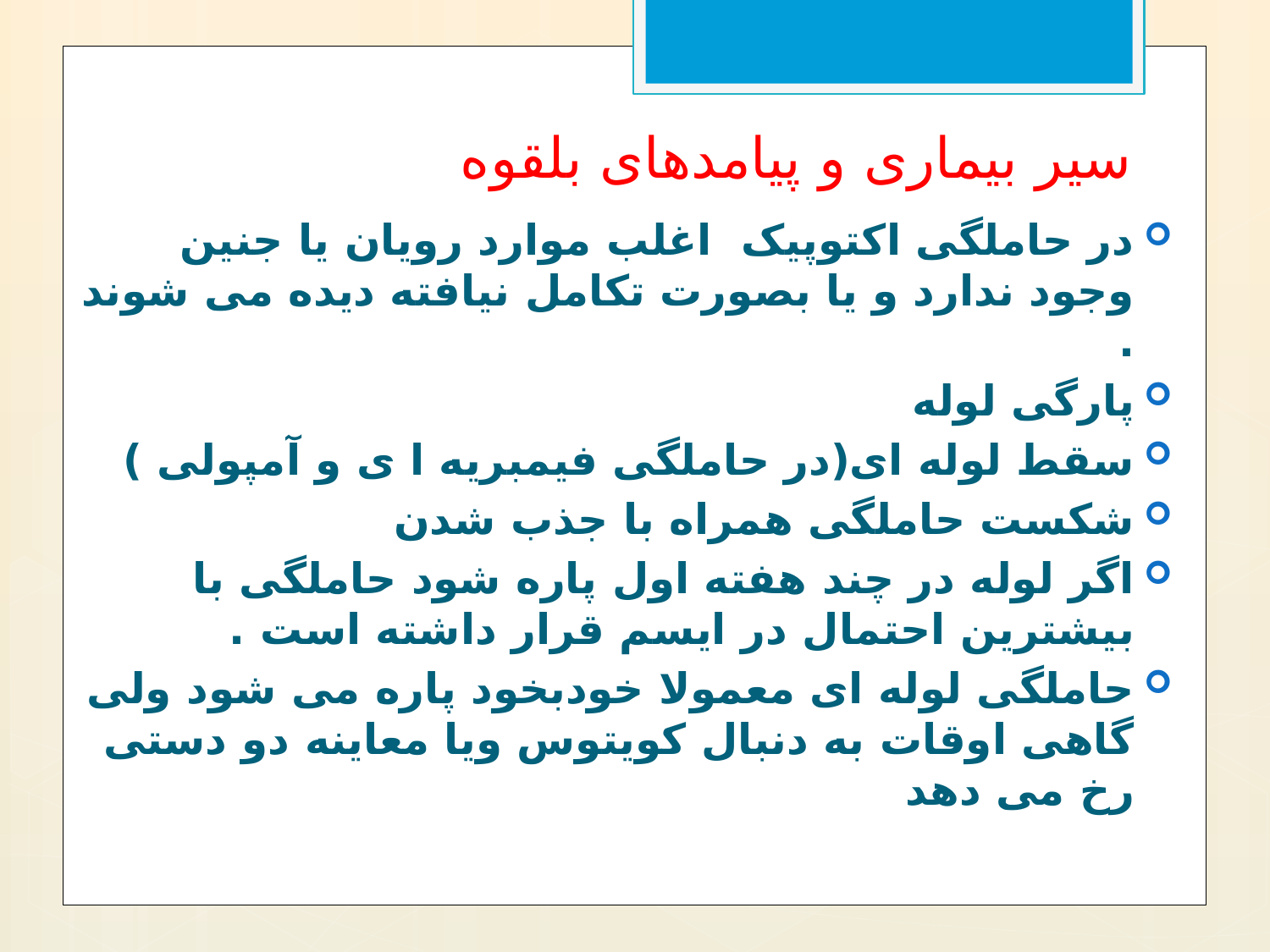

# سیر بیماری و پیامدهای بلقوه
در حاملگی اکتوپیک  اغلب موارد رویان یا جنین وجود ندارد و یا بصورت تکامل نیافته دیده می شوند .
پارگی لوله
سقط لوله ای(در حاملگی فیمبریه ا ی و آمپولی )
شکست حاملگی همراه با جذب شدن
اگر لوله در چند هفته اول پاره شود حاملگی با بیشترین احتمال در ایسم قرار داشته است .
حاملگی لوله ای معمولا خودبخود پاره می شود ولی گاهی اوقات به دنبال کویتوس ویا معاینه دو دستی رخ می دهد